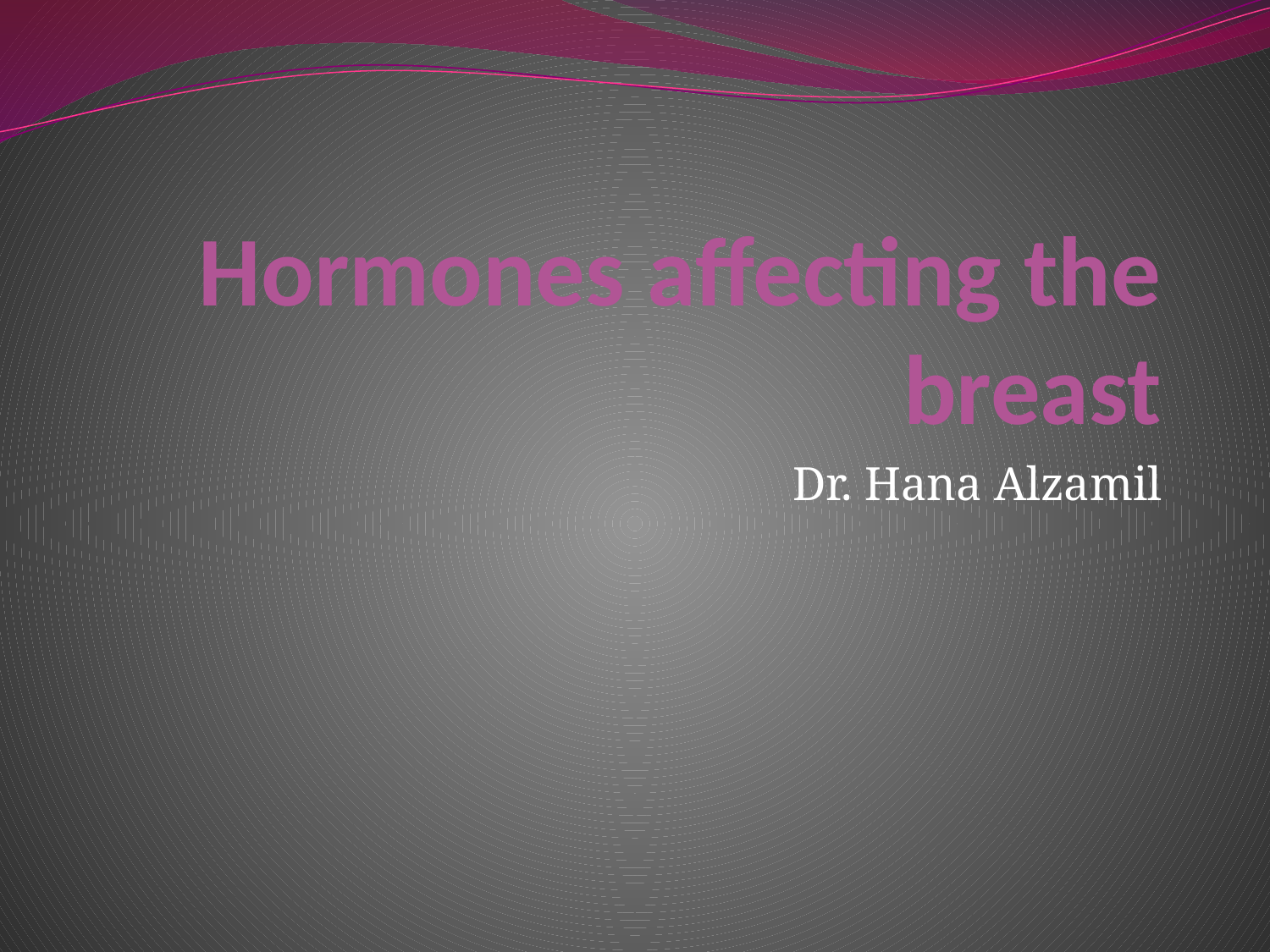

# Hormones affecting the breast
Dr. Hana Alzamil